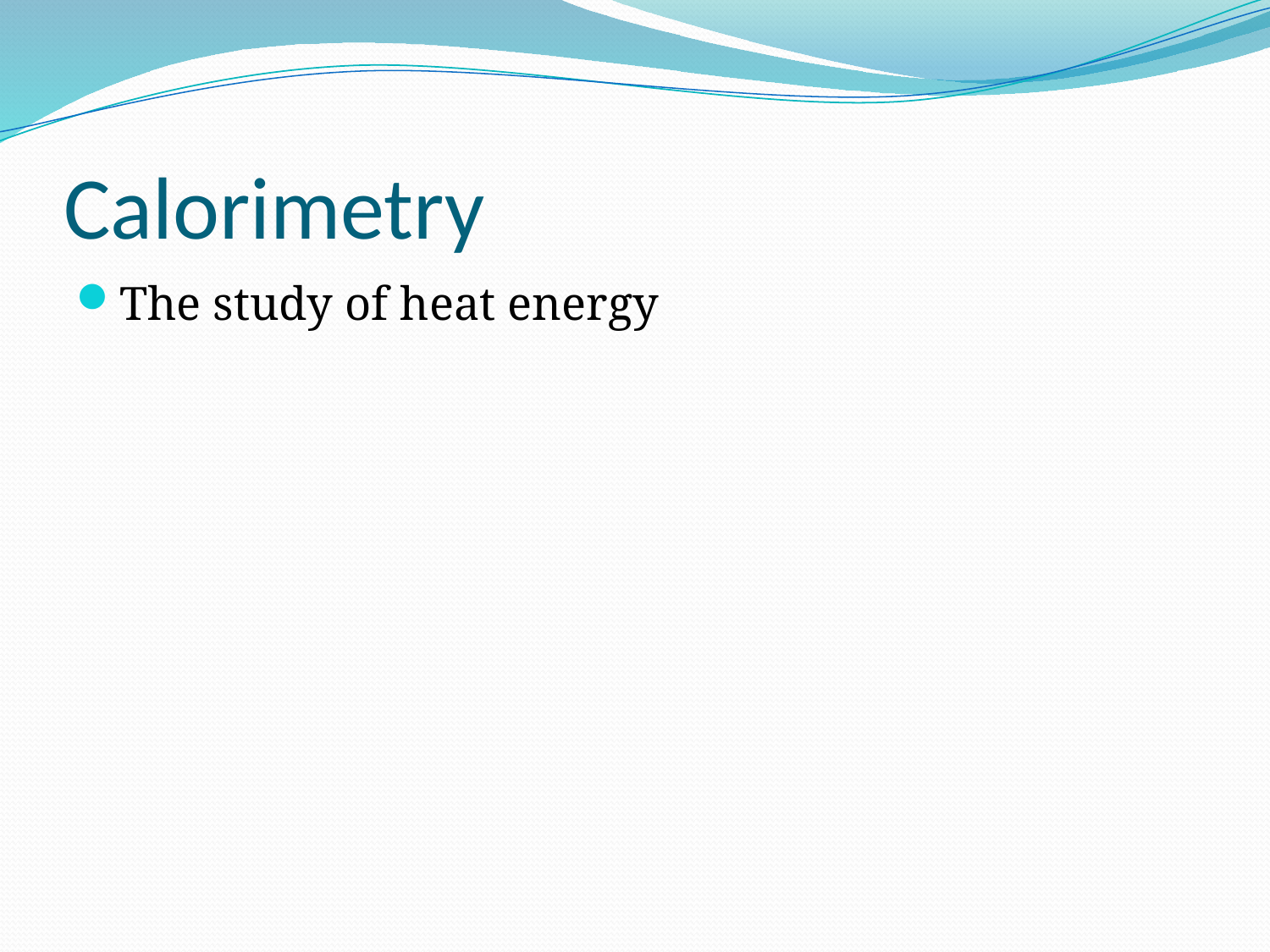

# Calorimetry
The study of heat energy